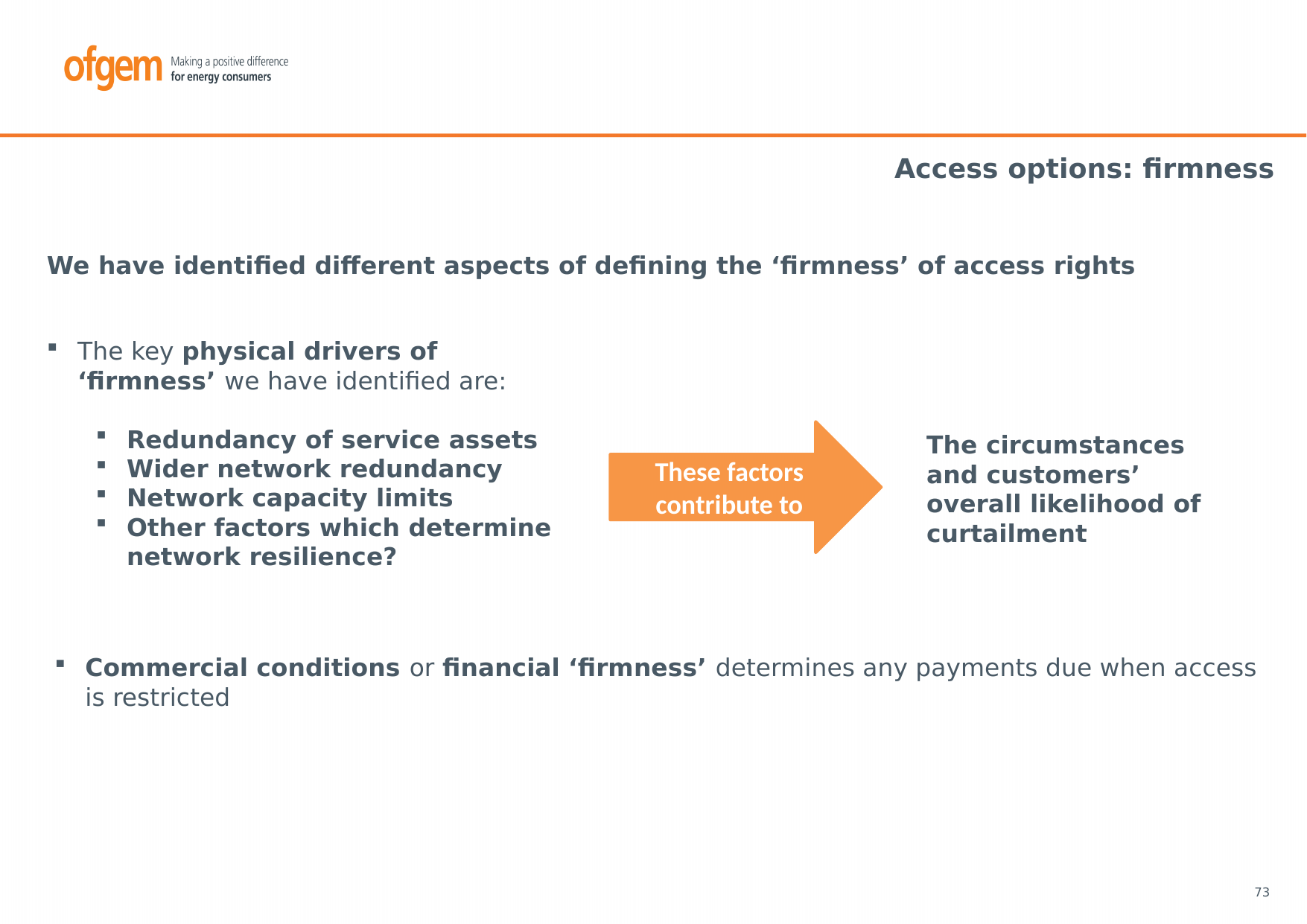

# Access options: firmness
We have identified different aspects of defining the ‘firmness’ of access rights
The key physical drivers of ‘firmness’ we have identified are:

Redundancy of service assets
Wider network redundancy
Network capacity limits
Other factors which determine network resilience?
These factors contribute to
The circumstances and customers’ overall likelihood of curtailment
Commercial conditions or financial ‘firmness’ determines any payments due when access is restricted

73